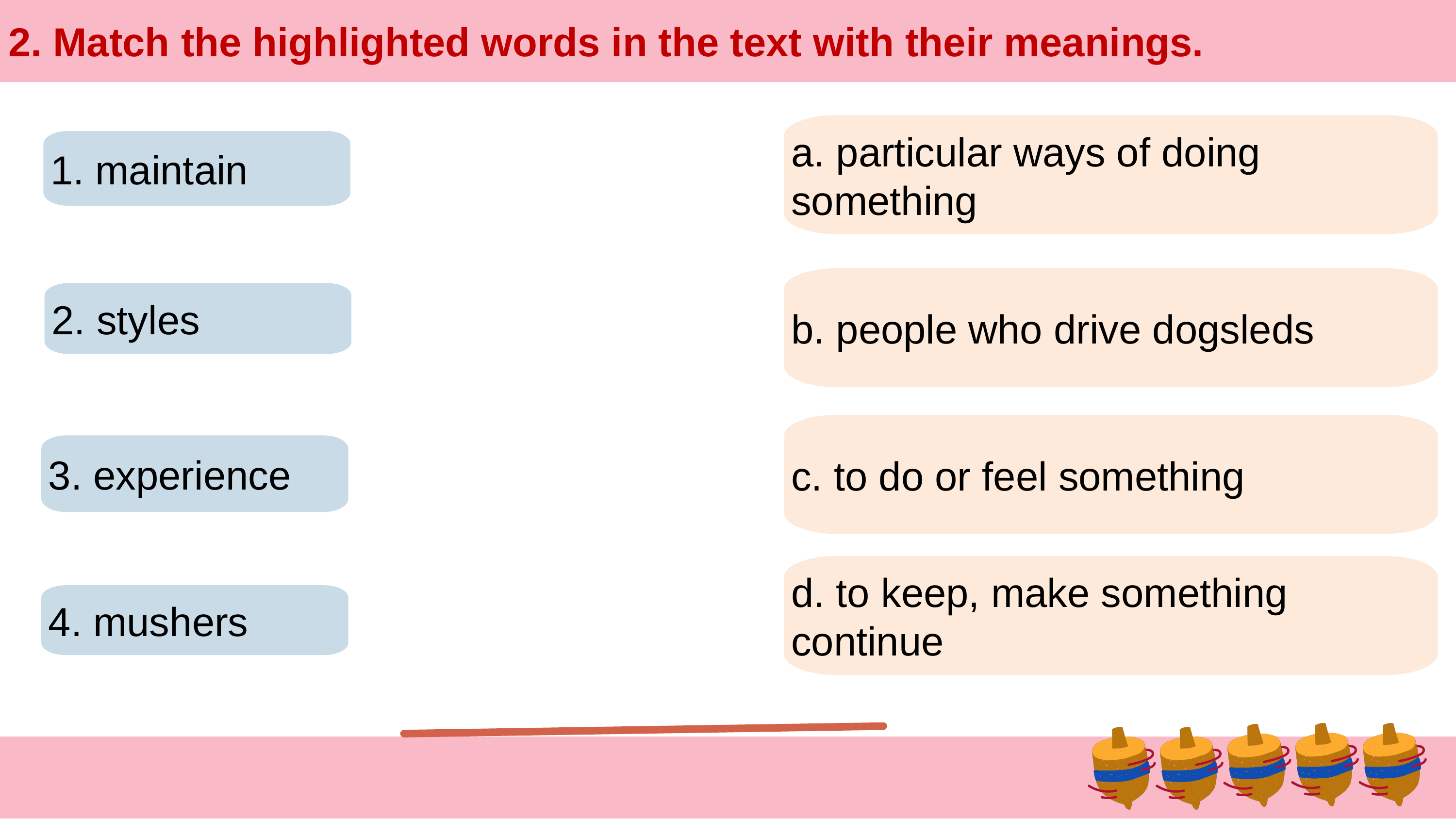

2. Match the highlighted words in the text with their meanings.
a. particular ways of doing something
1. maintain

b. people who drive dogsleds
2. styles

c. to do or feel something
3. experience

d. to keep, make something continue
4. mushers